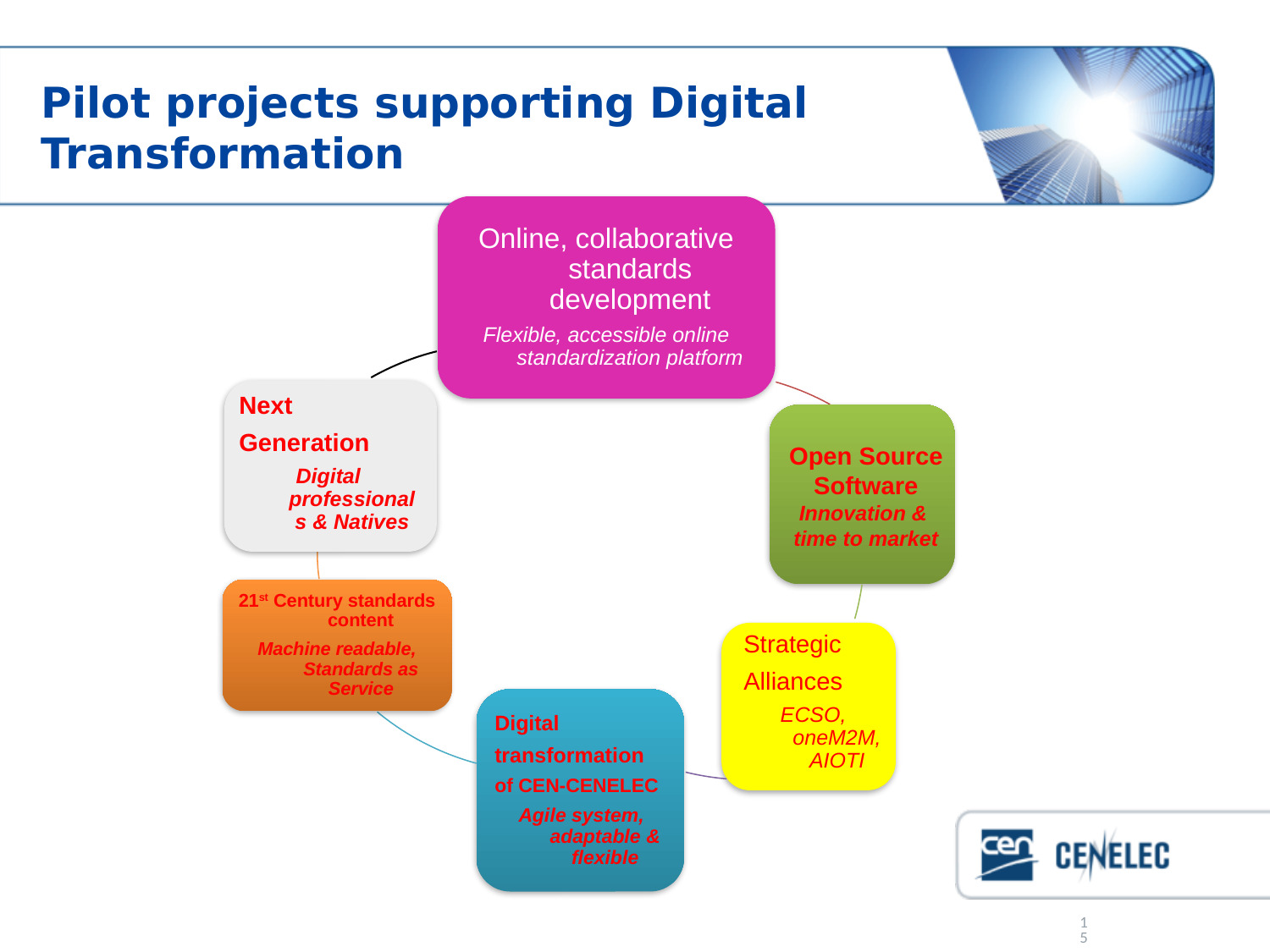

# Pilot projects supporting Digital Transformation

Online, collaborative standards development
Flexible, accessible online standardization platform

Next
Generation
Digital professionals & Natives

21st Century standards content
Machine readable, Standards as Service

Strategic
Alliances
ECSO, oneM2M, AIOTI

Digital
transformation
of CEN-CENELEC
Agile system, adaptable & flexible

Open Source Software
Innovation &
time to market
15